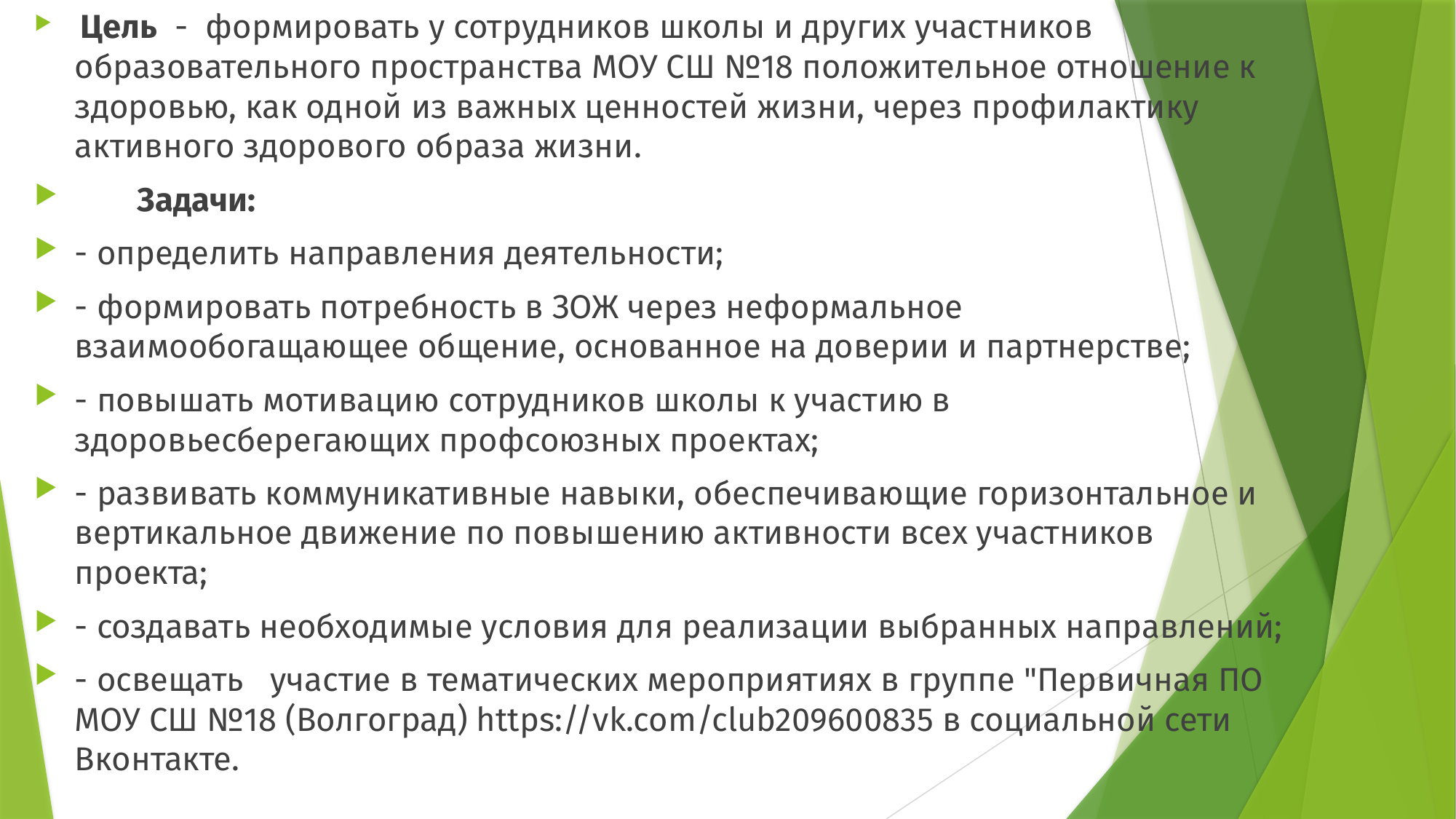

Цель  -  формировать у сотрудников школы и других участников образовательного пространства МОУ СШ №18 положительное отношение к здоровью, как одной из важных ценностей жизни, через профилактику активного здорового образа жизни.
        Задачи:
- определить направления деятельности;
- формировать потребность в ЗОЖ через неформальное взаимообогащающее общение, основанное на доверии и партнерстве;
- повышать мотивацию сотрудников школы к участию в здоровьесберегающих профсоюзных проектах;
- развивать коммуникативные навыки, обеспечивающие горизонтальное и вертикальное движение по повышению активности всех участников проекта;
- создавать необходимые условия для реализации выбранных направлений;
- освещать   участие в тематических мероприятиях в группе "Первичная ПО МОУ СШ №18 (Волгоград) https://vk.com/club209600835 в социальной сети Вконтакте.